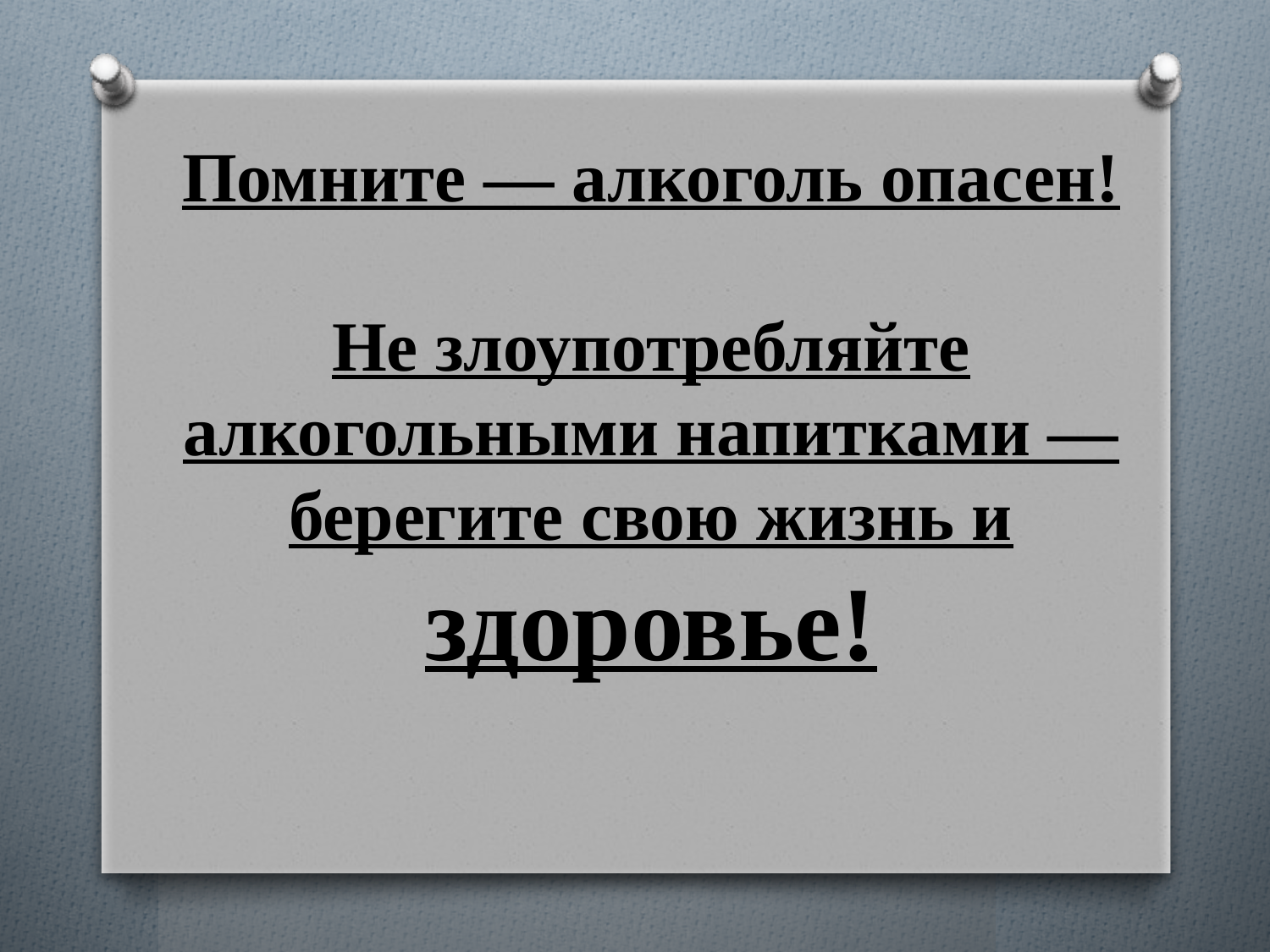

Помните — алкоголь опасен!
Не злоупотребляйте алкогольными напитками — берегите свою жизнь и здоровье!